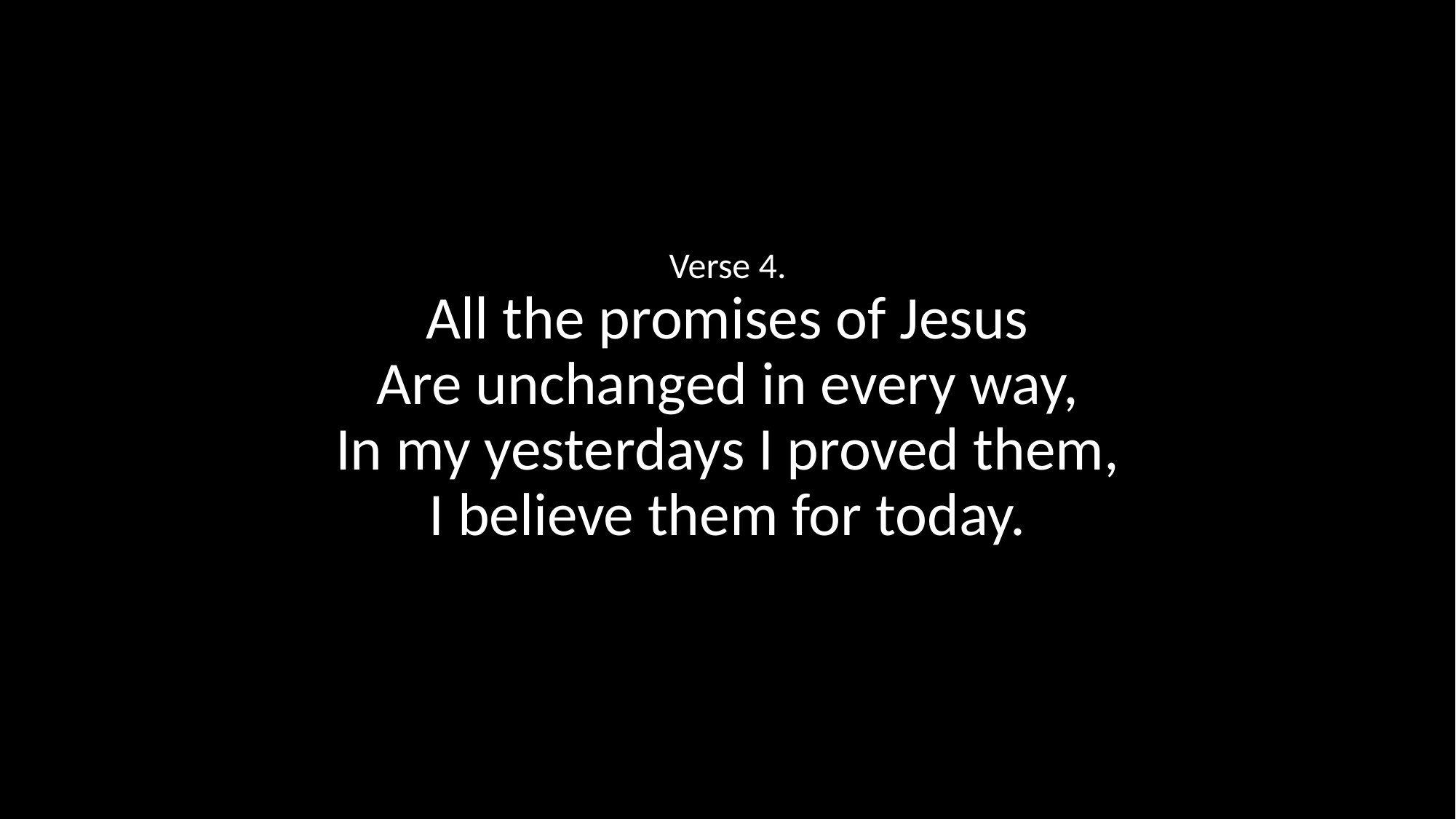

Verse 4.
All the promises of Jesus
Are unchanged in every way,
In my yesterdays I proved them,
I believe them for today.